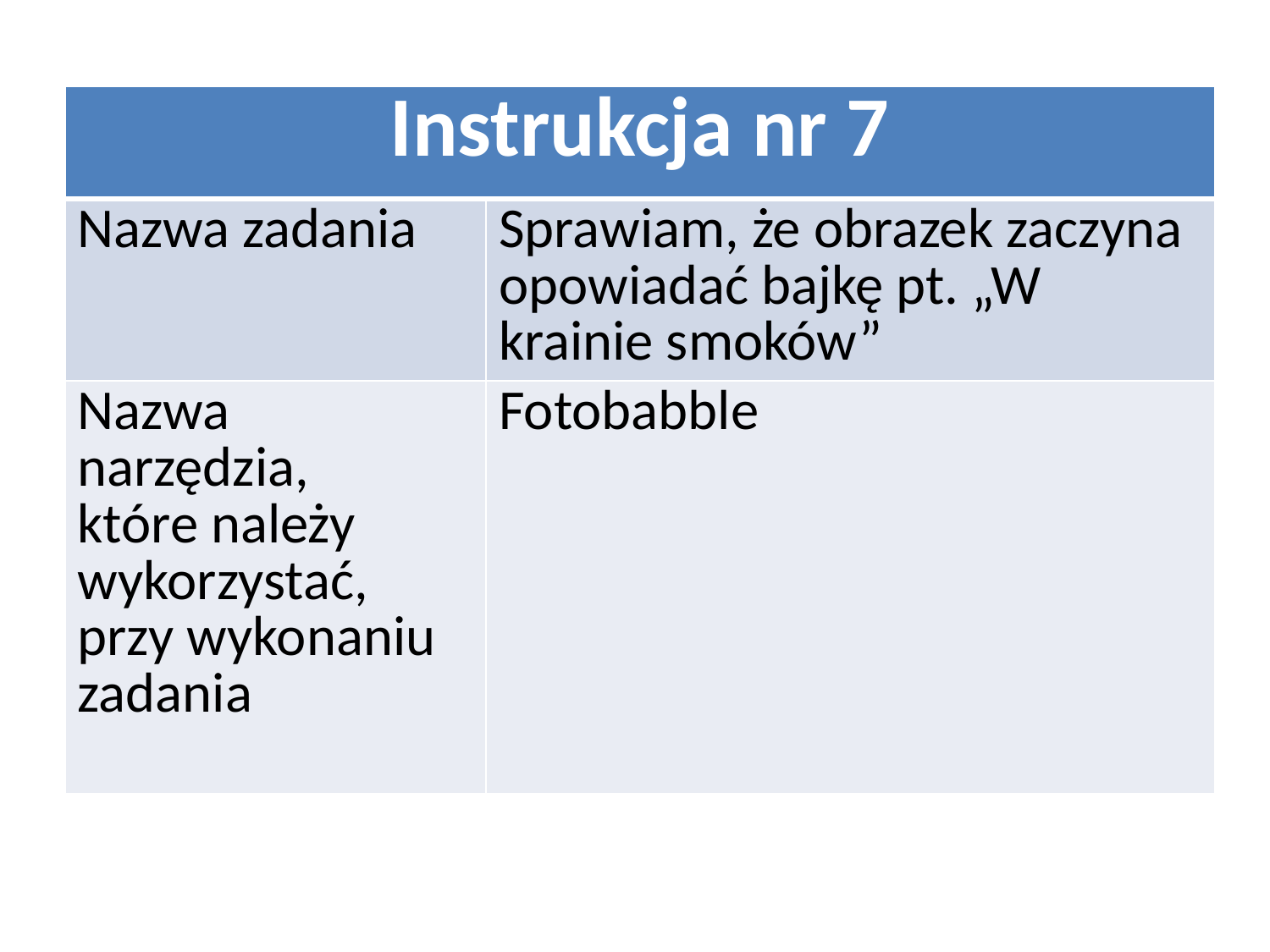

| Instrukcja nr 7 |  |
| --- | --- |
| Nazwa zadania | Sprawiam, że obrazek zaczyna opowiadać bajkę pt. „W krainie smoków” |
| Nazwa narzędzia, które należy wykorzystać, przy wykonaniu zadania | Fotobabble |